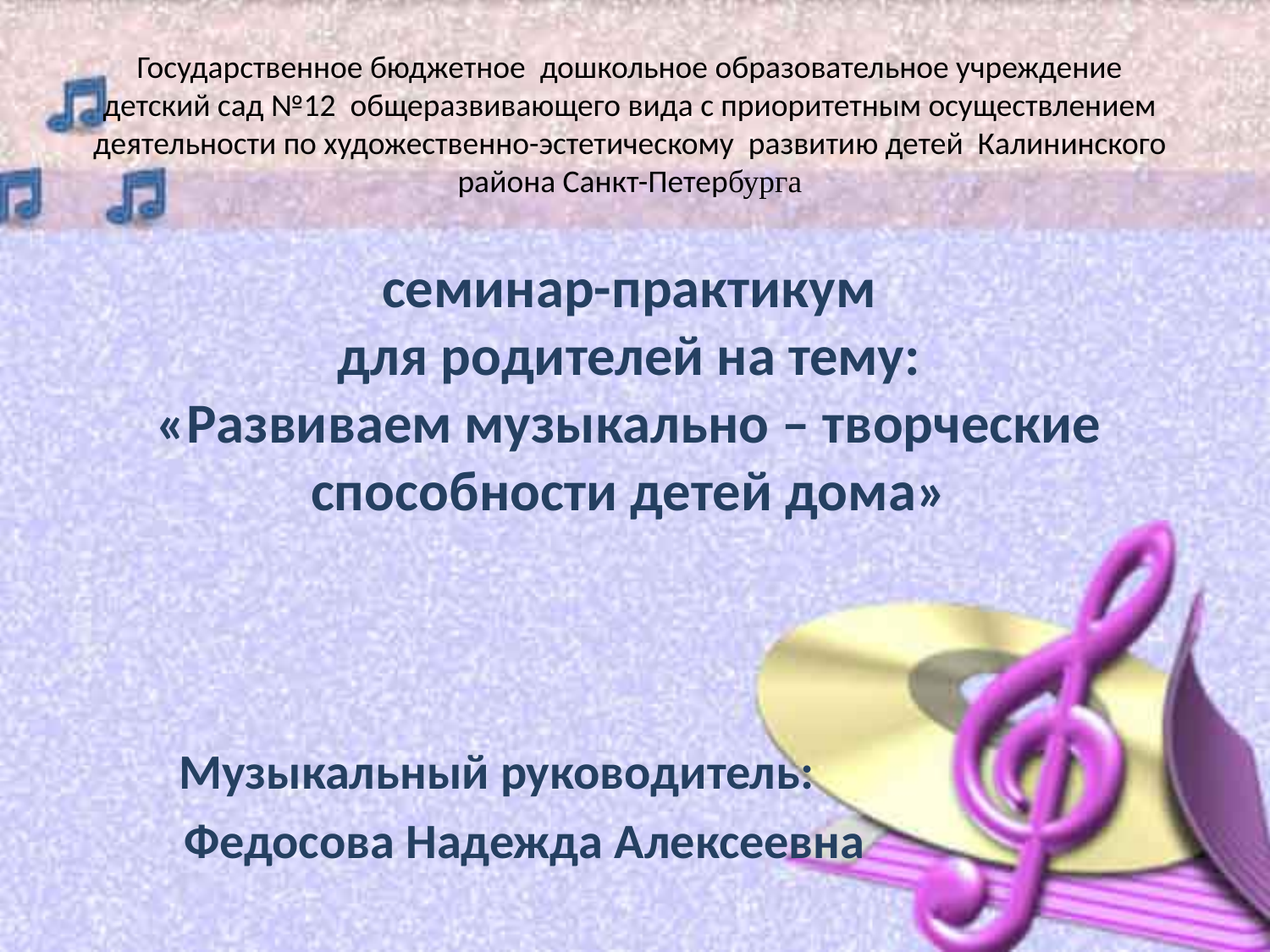

Государственное бюджетное  дошкольное образовательное учреждение
детский сад №12  общеразвивающего вида с приоритетным осуществлением деятельности по художественно-эстетическому  развитию детей  Калининского района Санкт-Петербурга
# семинар-практикум для родителей на тему: «Развиваем музыкально – творческие способности детей дома»
Музыкальный руководитель:
Федосова Надежда Алексеевна